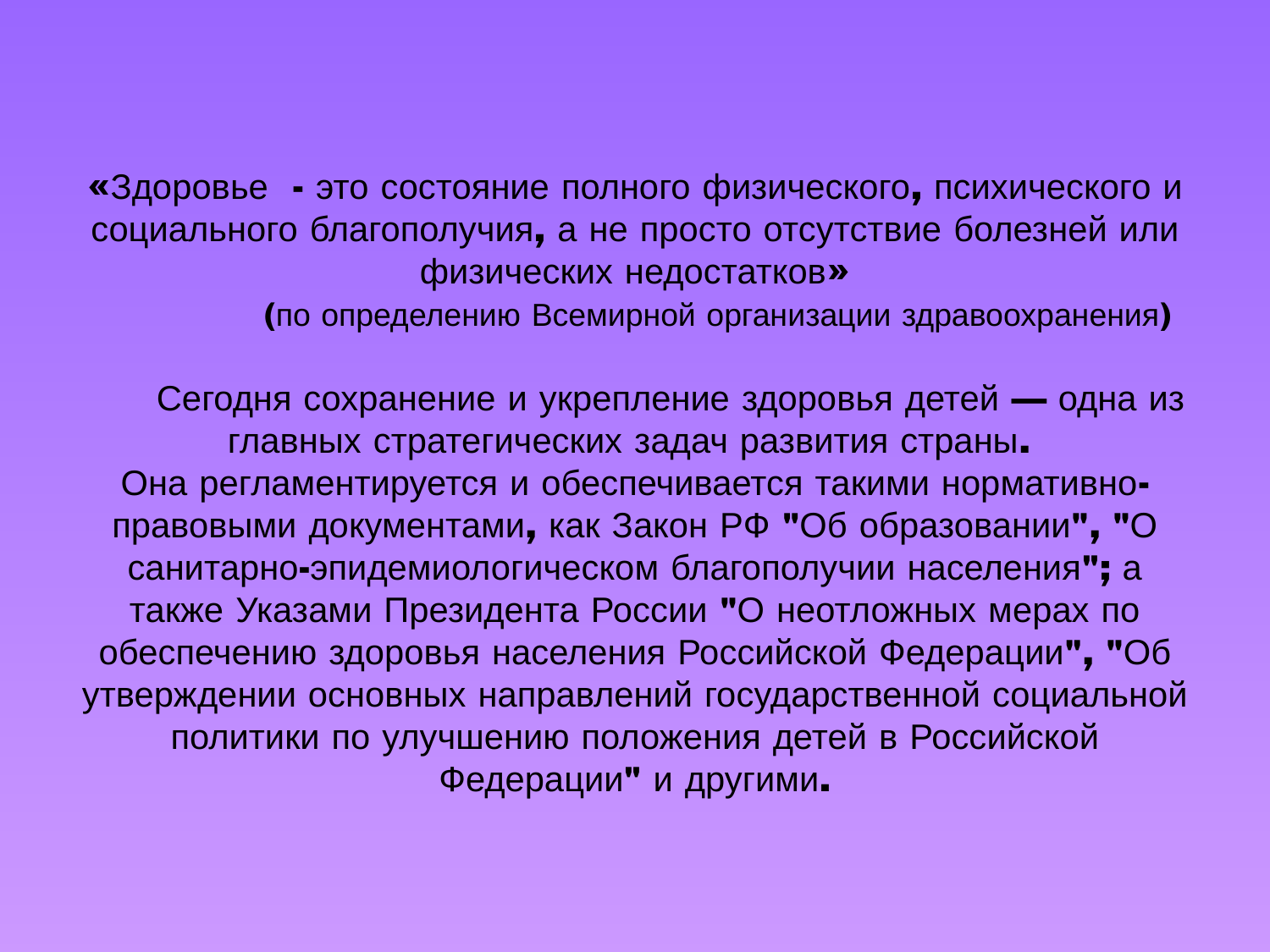

# «Здоровье  - это состояние полного физического, психического и социального благополучия, а не просто отсутствие болезней или физических недостатков» (по определению Всемирной организации здравоохранения) Сегодня сохранение и укрепление здоровья детей — одна из главных стратегических задач развития страны. Она регламентируется и обеспечивается такими нормативно-правовыми документами, как Закон РФ "Об образовании", "О санитарно-эпидемиологическом благополучии населения"; а также Указами Президента России "О неотложных мерах по обеспечению здоровья населения Российской Федерации", "Об утверждении основных направлений государственной социальной политики по улучшению положения детей в Российской Федерации" и другими.